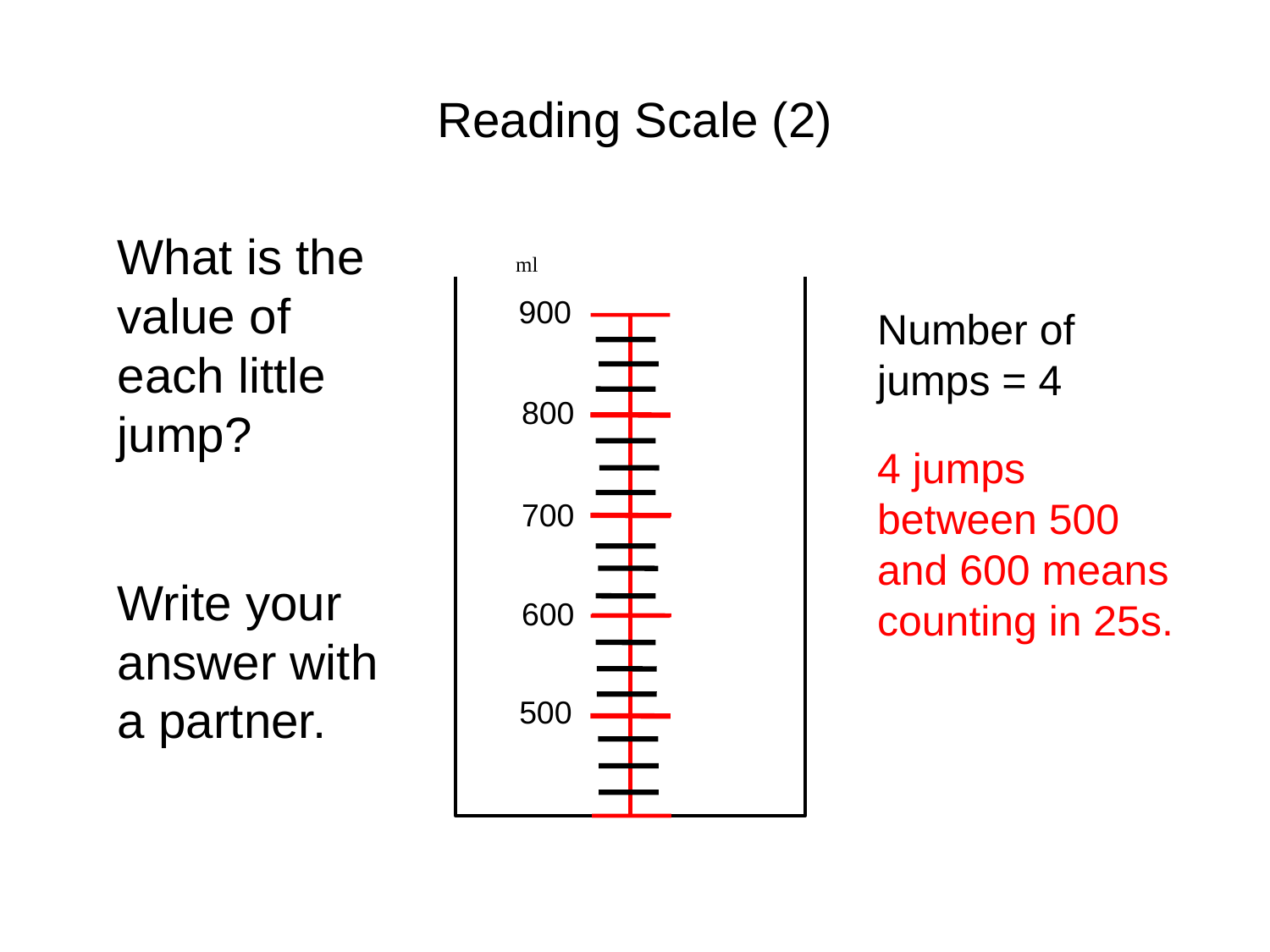

# Reading Scale (2)
What is the value of each little jump?

Write your answer with a partner.
ml

900

800

700

600

500

Number of jumps = 4
4 jumps between 500 and 600 means counting in 25s.